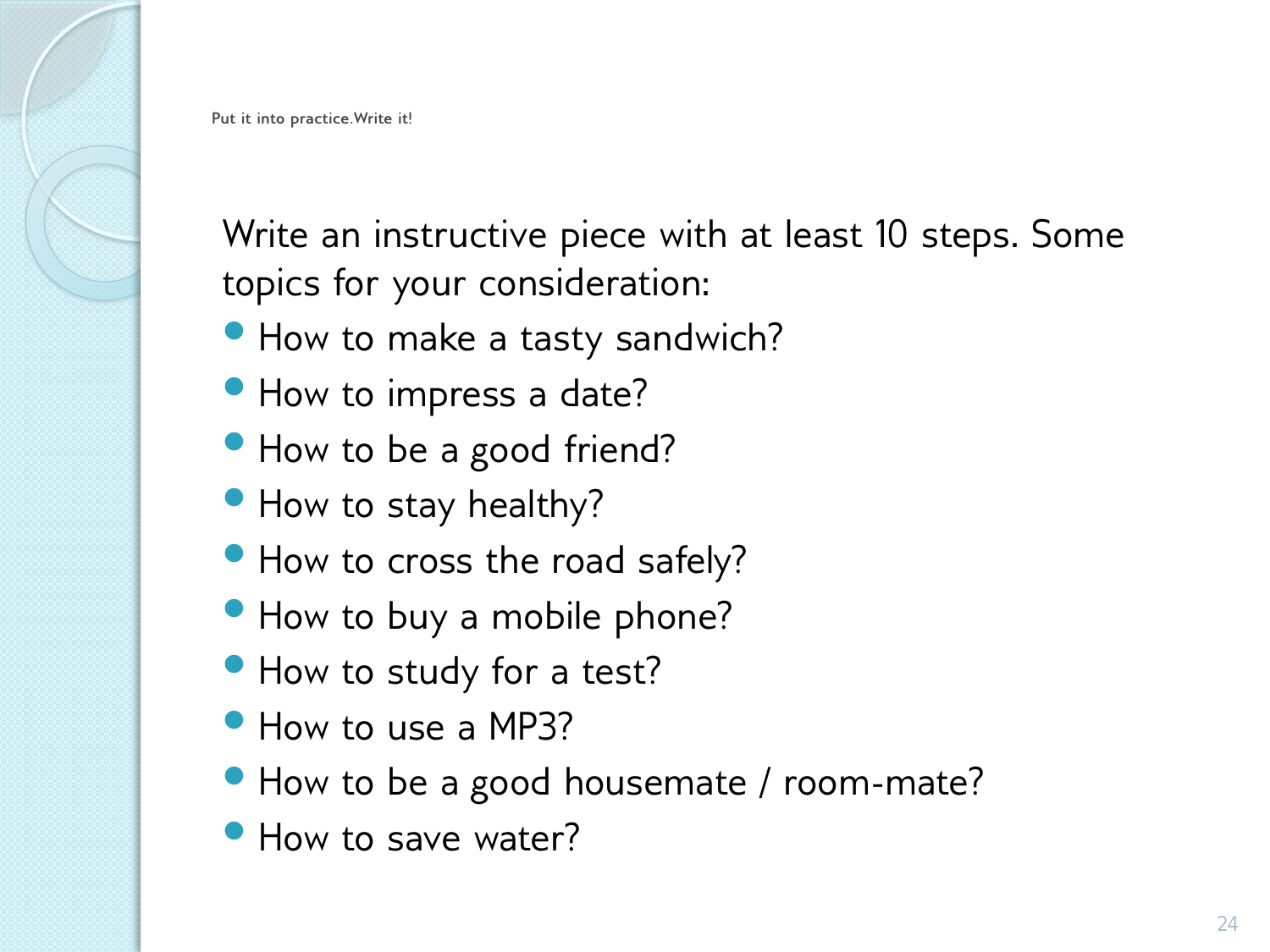

# Put it into practice.Write it!
Write an instructive piece with at least 10 steps. Some topics for your consideration:
How to make a tasty sandwich?
How to impress a date?
How to be a good friend?
How to stay healthy?
How to cross the road safely?
How to buy a mobile phone?
How to study for a test?
How to use a MP3?
How to be a good housemate / room-mate?
How to save water?

24